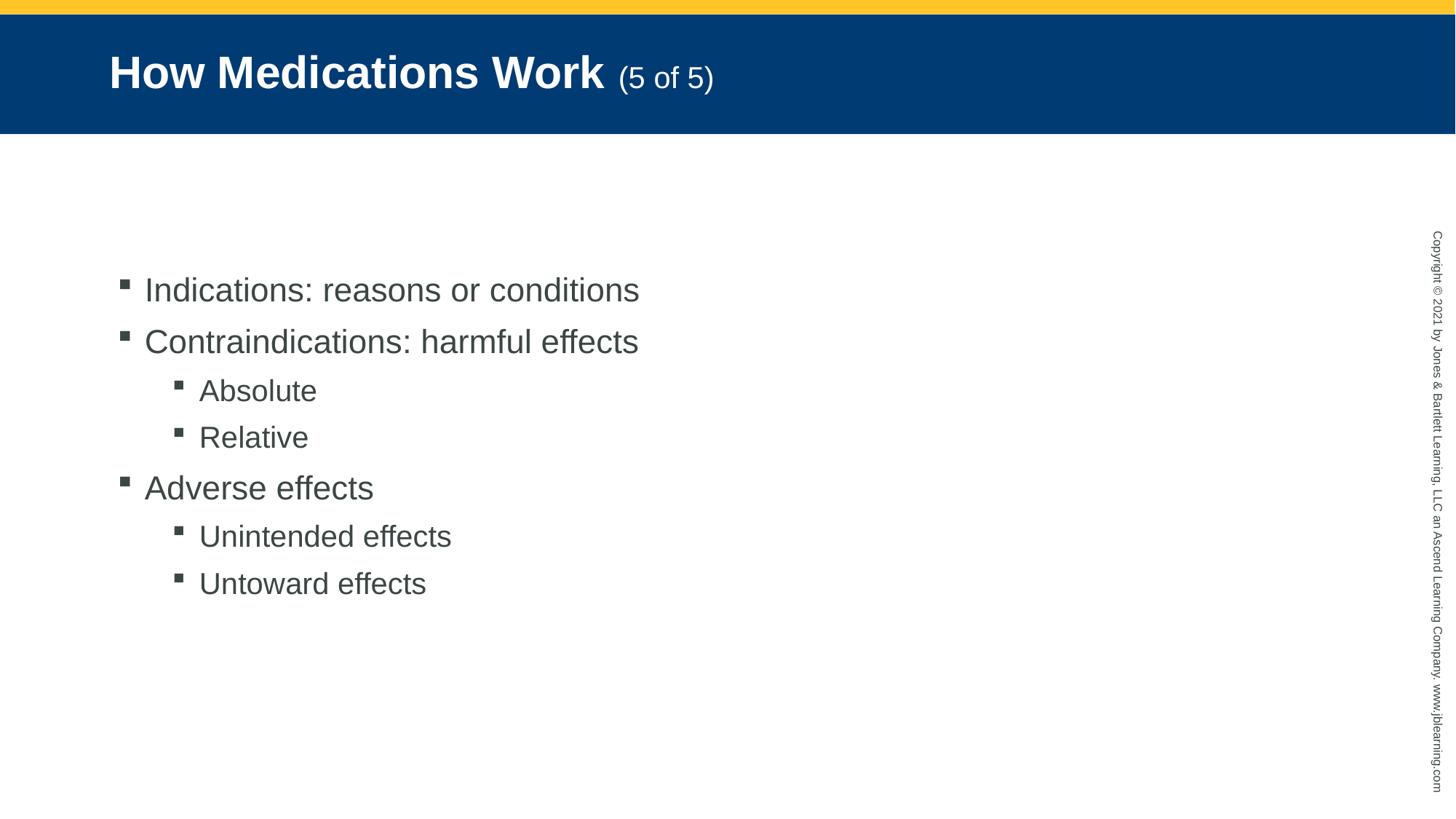

# How Medications Work (5 of 5)
Indications: reasons or conditions
Contraindications: harmful effects
Absolute
Relative
Adverse effects
Unintended effects
Untoward effects